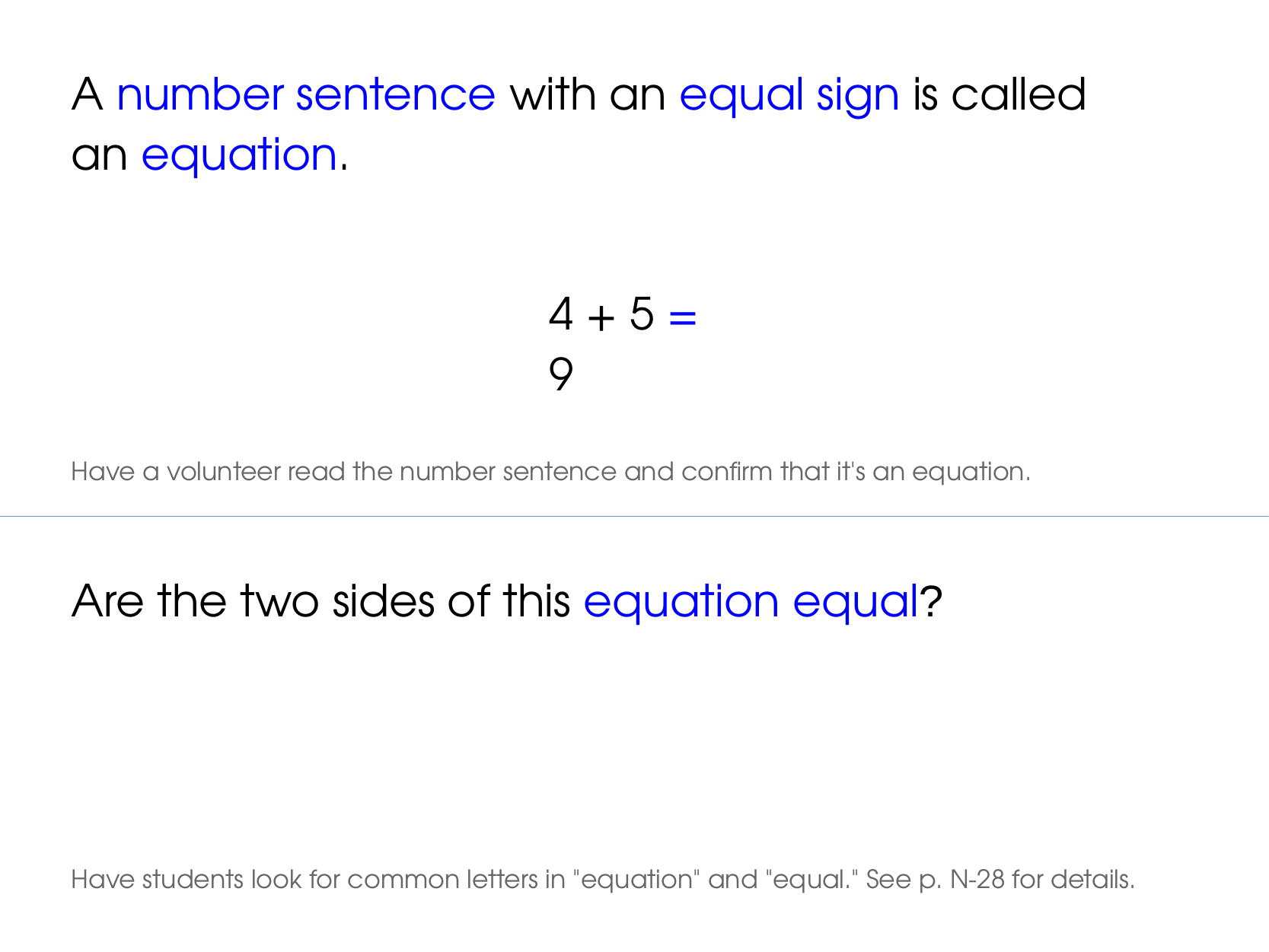

A number sentence with an equal sign is called
an equation.
4 + 5 = 9
Have a volunteer read the number sentence and confirm that it's an equation.
Are the two sides of this equation equal?
Have students look for common letters in "equation" and "equal." See p. N-28 for details.